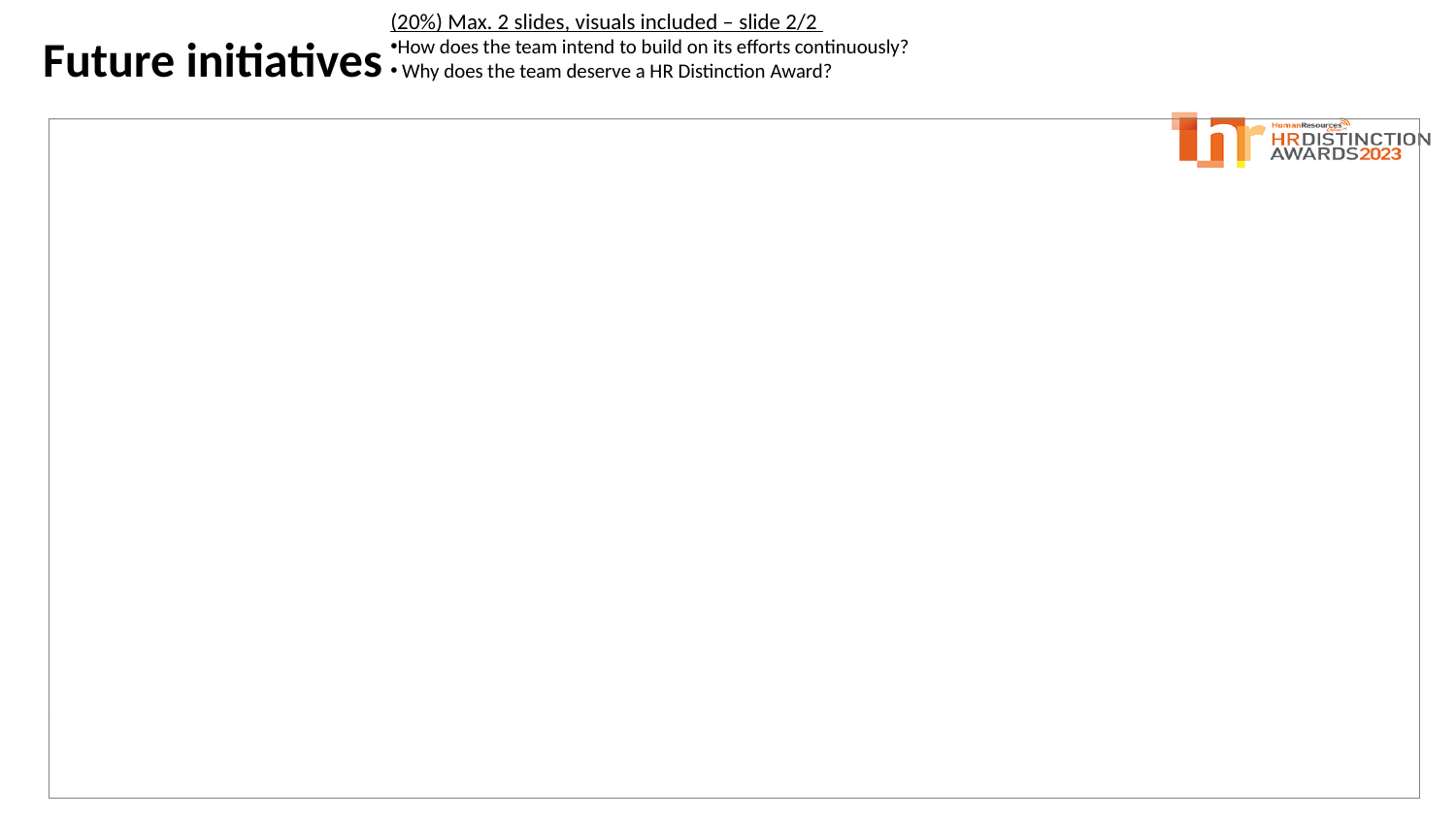

(20%) Max. 2 slides, visuals included – slide 2/2
How does the team intend to build on its efforts continuously?
 Why does the team deserve a HR Distinction Award?
Future initiatives
|  |
| --- |